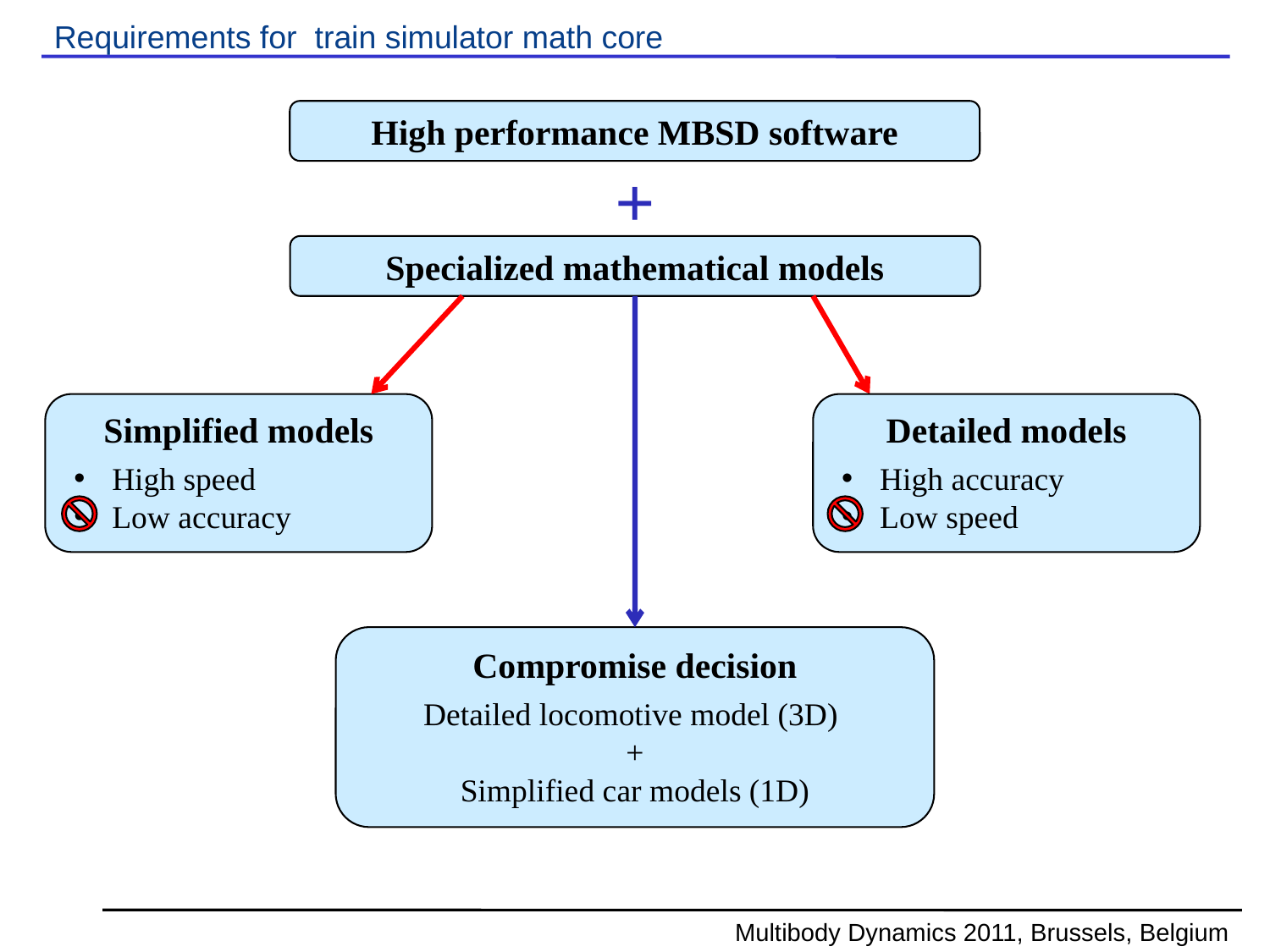

# Requirements for  train simulator math core
High performance MBSD software
+
Specialized mathematical models
Detailed models

 High accuracy
 Low speed
Simplified models

 High speed
 Low accuracy

Compromise decision

Detailed locomotive model (3D)
+
Simplified car models (1D)